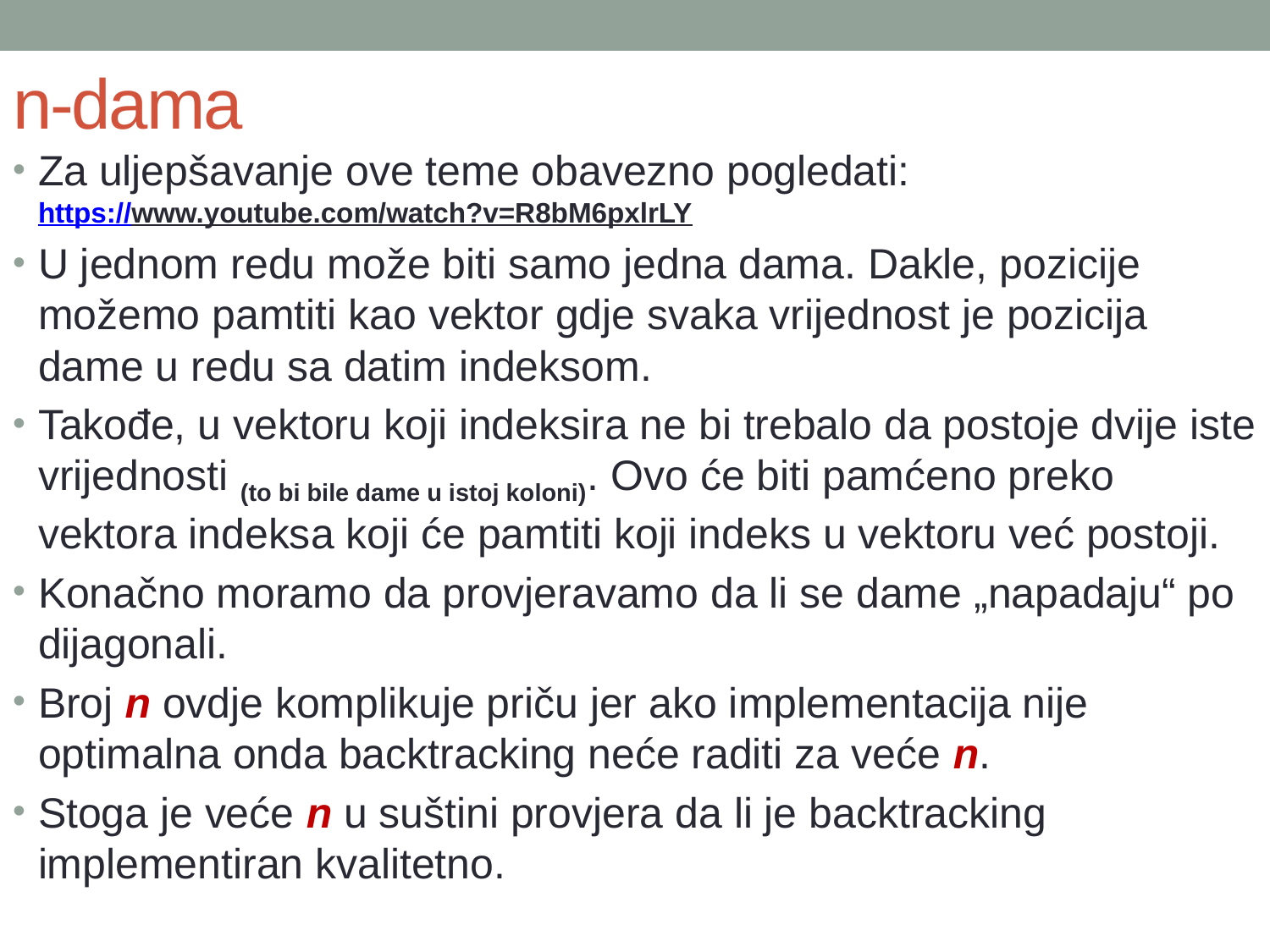

# n-dama
Za uljepšavanje ove teme obavezno pogledati:
https://www.youtube.com/watch?v=R8bM6pxlrLY
U jednom redu može biti samo jedna dama. Dakle, pozicije možemo pamtiti kao vektor gdje svaka vrijednost je pozicija dame u redu sa datim indeksom.
Takođe, u vektoru koji indeksira ne bi trebalo da postoje dvije iste vrijednosti (to bi bile dame u istoj koloni). Ovo će biti pamćeno preko vektora indeksa koji će pamtiti koji indeks u vektoru već postoji.
Konačno moramo da provjeravamo da li se dame „napadaju“ po dijagonali.
Broj n ovdje komplikuje priču jer ako implementacija nije optimalna onda backtracking neće raditi za veće n.
Stoga je veće n u suštini provjera da li je backtracking implementiran kvalitetno.